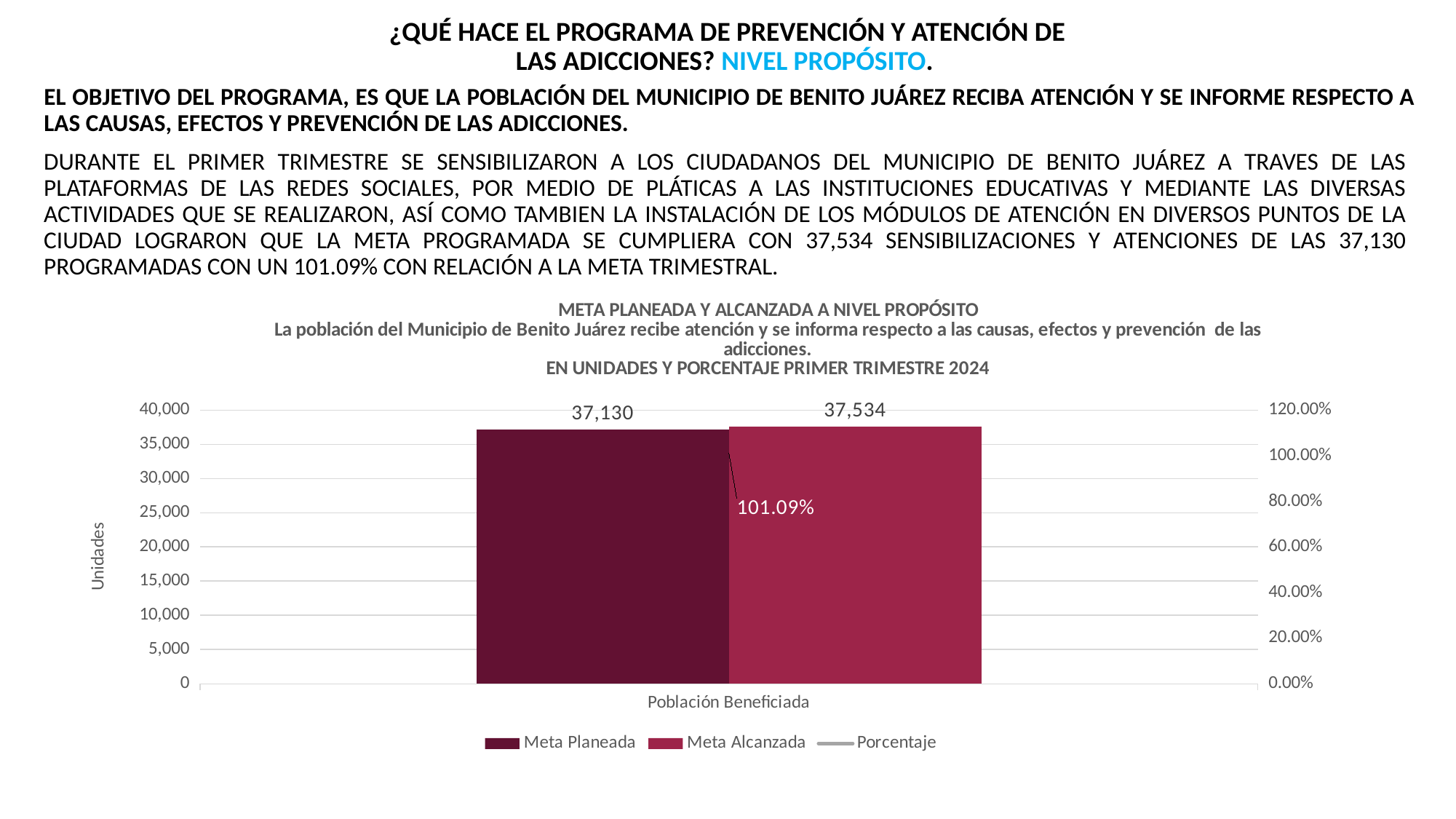

¿QUÉ HACE EL PROGRAMA DE PREVENCIÓN Y ATENCIÓN DE LAS ADICCIONES? NIVEL PROPÓSITO.
EL OBJETIVO DEL PROGRAMA, ES QUE LA POBLACIÓN DEL MUNICIPIO DE BENITO JUÁREZ RECIBA ATENCIÓN Y SE INFORME RESPECTO A LAS CAUSAS, EFECTOS Y PREVENCIÓN DE LAS ADICCIONES.
DURANTE EL PRIMER TRIMESTRE SE SENSIBILIZARON A LOS CIUDADANOS DEL MUNICIPIO DE BENITO JUÁREZ A TRAVES DE LAS PLATAFORMAS DE LAS REDES SOCIALES, POR MEDIO DE PLÁTICAS A LAS INSTITUCIONES EDUCATIVAS Y MEDIANTE LAS DIVERSAS ACTIVIDADES QUE SE REALIZARON, ASÍ COMO TAMBIEN LA INSTALACIÓN DE LOS MÓDULOS DE ATENCIÓN EN DIVERSOS PUNTOS DE LA CIUDAD LOGRARON QUE LA META PROGRAMADA SE CUMPLIERA CON 37,534 SENSIBILIZACIONES Y ATENCIONES DE LAS 37,130 PROGRAMADAS CON UN 101.09% CON RELACIÓN A LA META TRIMESTRAL.

### Chart: META PLANEADA Y ALCANZADA A NIVEL PROPÓSITO
La población del Municipio de Benito Juárez recibe atención y se informa respecto a las causas, efectos y prevención  de las adicciones.
EN UNIDADES Y PORCENTAJE PRIMER TRIMESTRE 2024

| Category | Meta Planeada | Meta Alcanzada | Porcentaje |
|---|---|---|---|
| Población Beneficiada | 37130.0 | 37534.0 | 1.0108806894694318 |